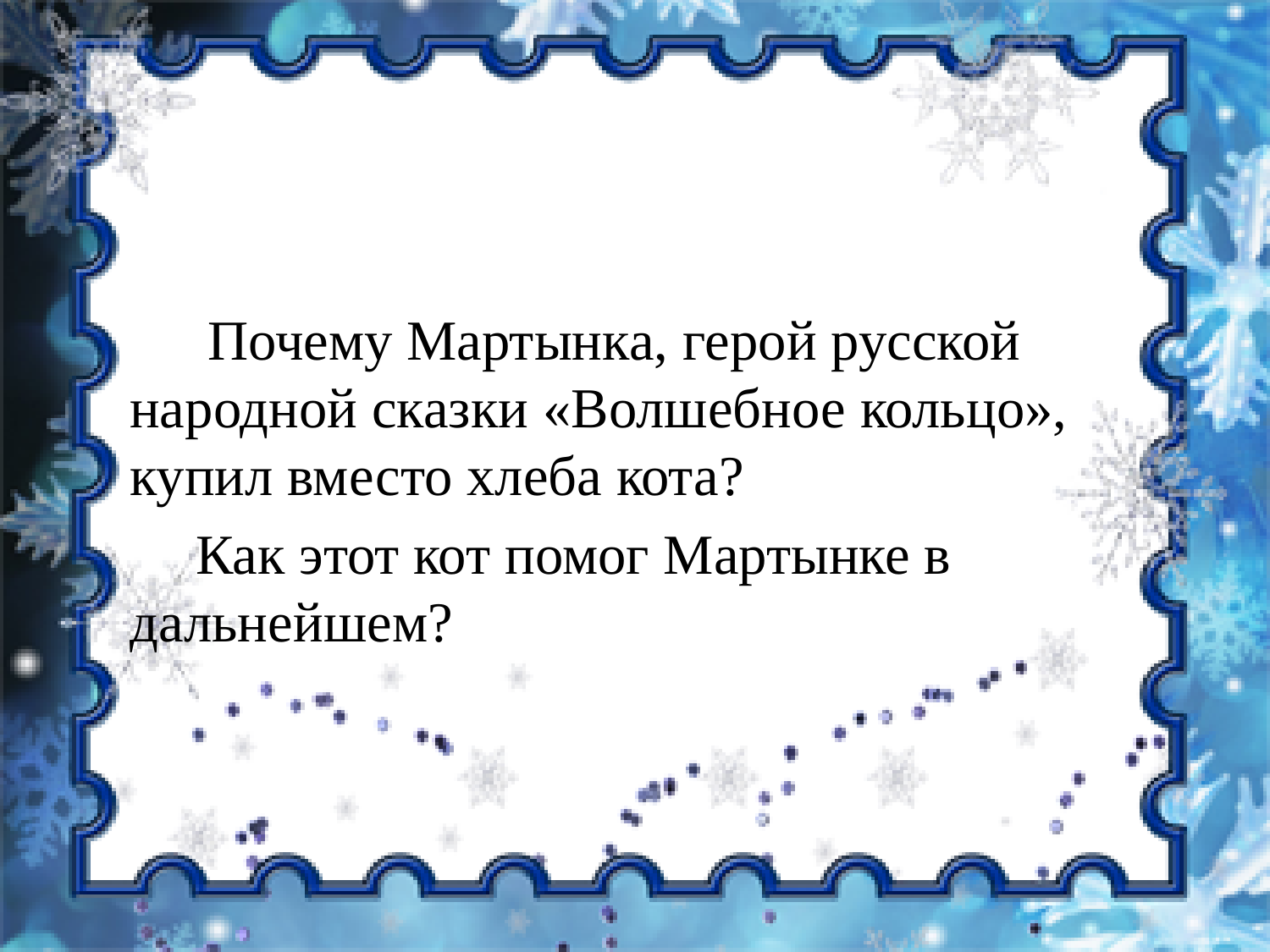

Почему Мартынка, герой русской народной сказки «Волшебное кольцо», купил вместо хлеба кота?
        Как этот кот помог Мартынке в дальнейшем?